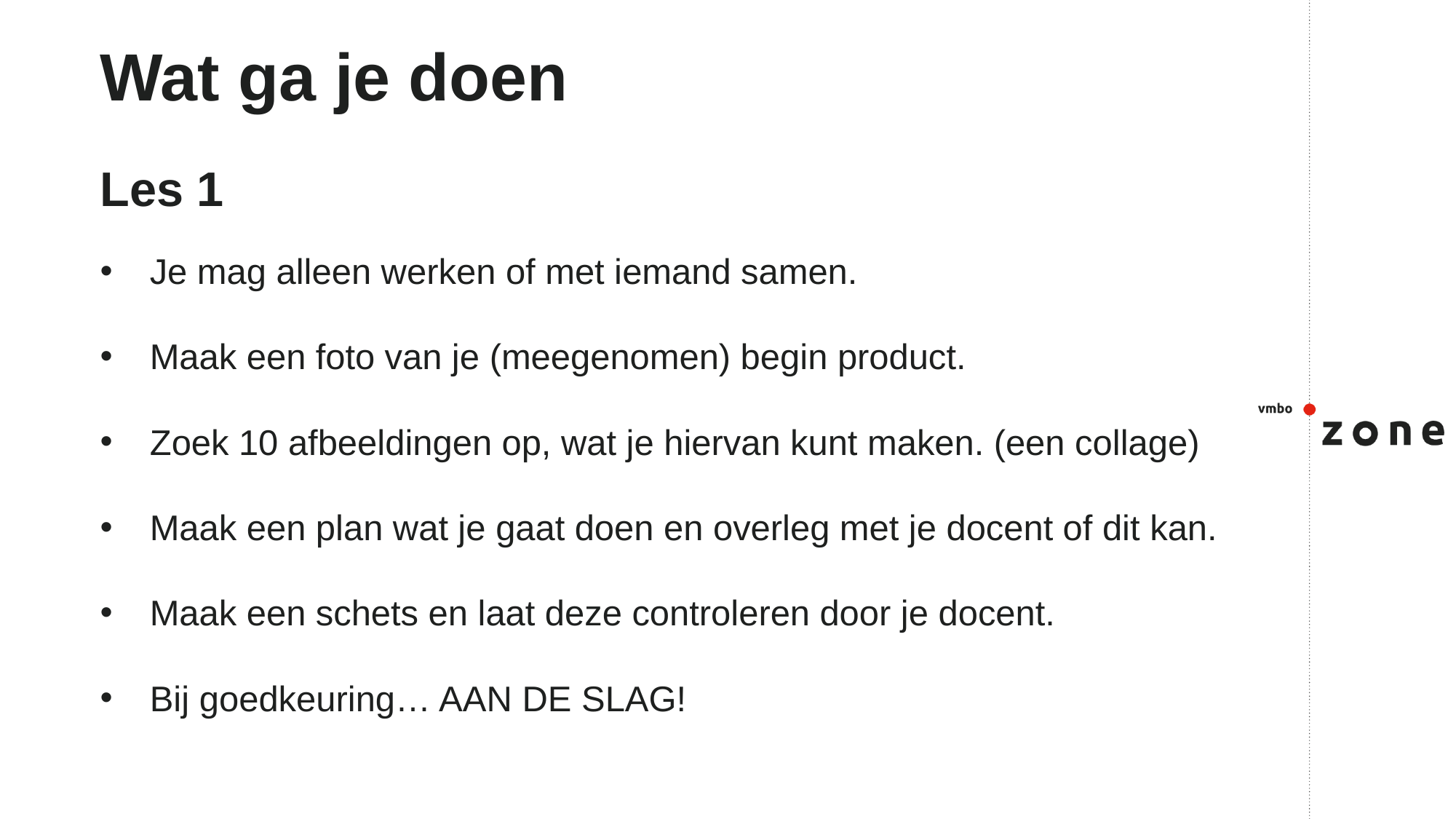

# Wat ga je doen
Les 1
Je mag alleen werken of met iemand samen.

Maak een foto van je (meegenomen) begin product.

Zoek 10 afbeeldingen op, wat je hiervan kunt maken. (een collage)

Maak een plan wat je gaat doen en overleg met je docent of dit kan.

Maak een schets en laat deze controleren door je docent.

Bij goedkeuring… AAN DE SLAG!